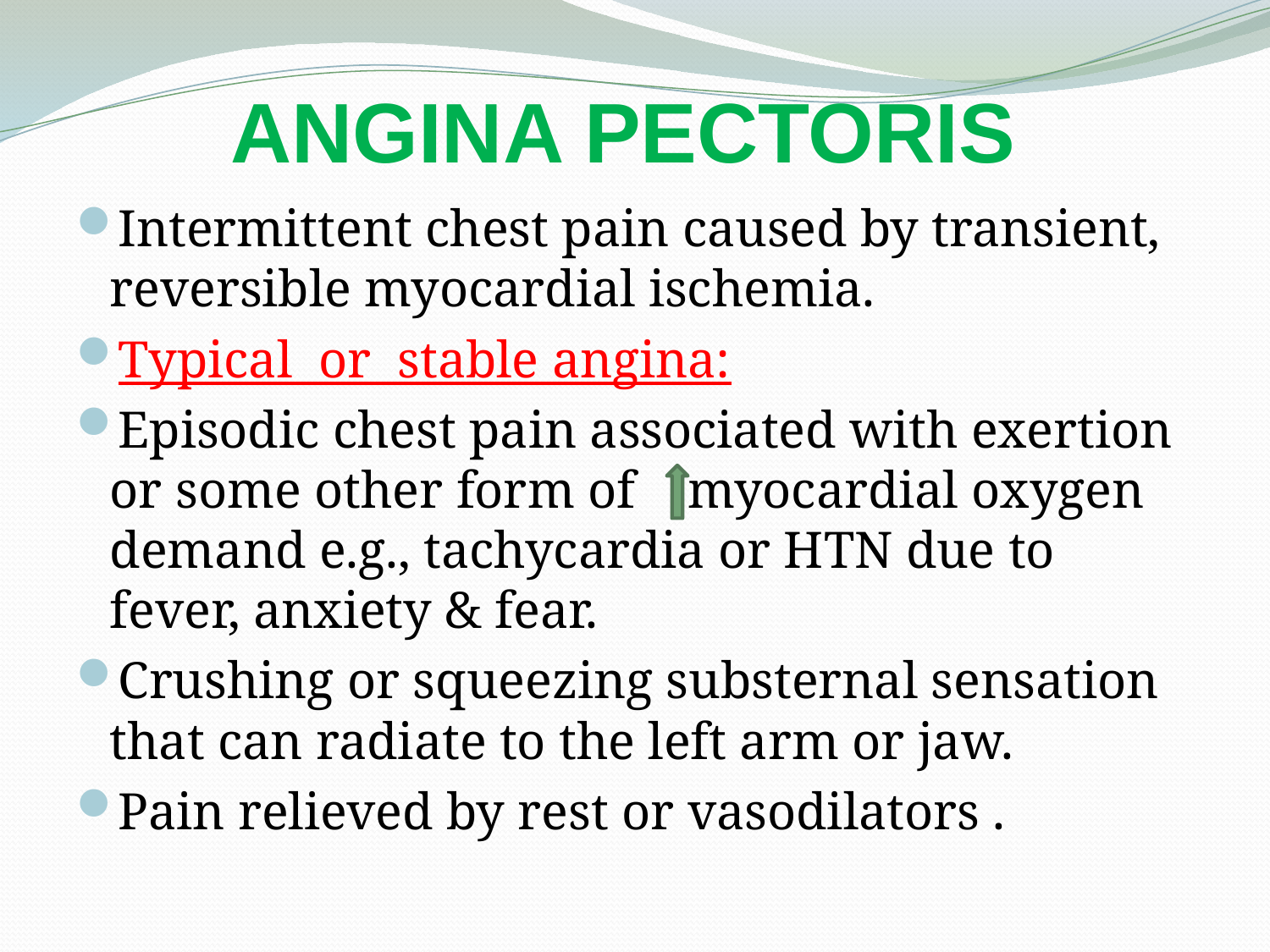

# ANGINA PECTORIS
Intermittent chest pain caused by transient, reversible myocardial ischemia.
Typical  or  stable angina:
Episodic chest pain associated with exertion  or some other form of    myocardial oxygen demand e.g., tachycardia or HTN due to fever, anxiety & fear.
Crushing or squeezing substernal sensation that can radiate to the left arm or jaw.
Pain relieved by rest or vasodilators .